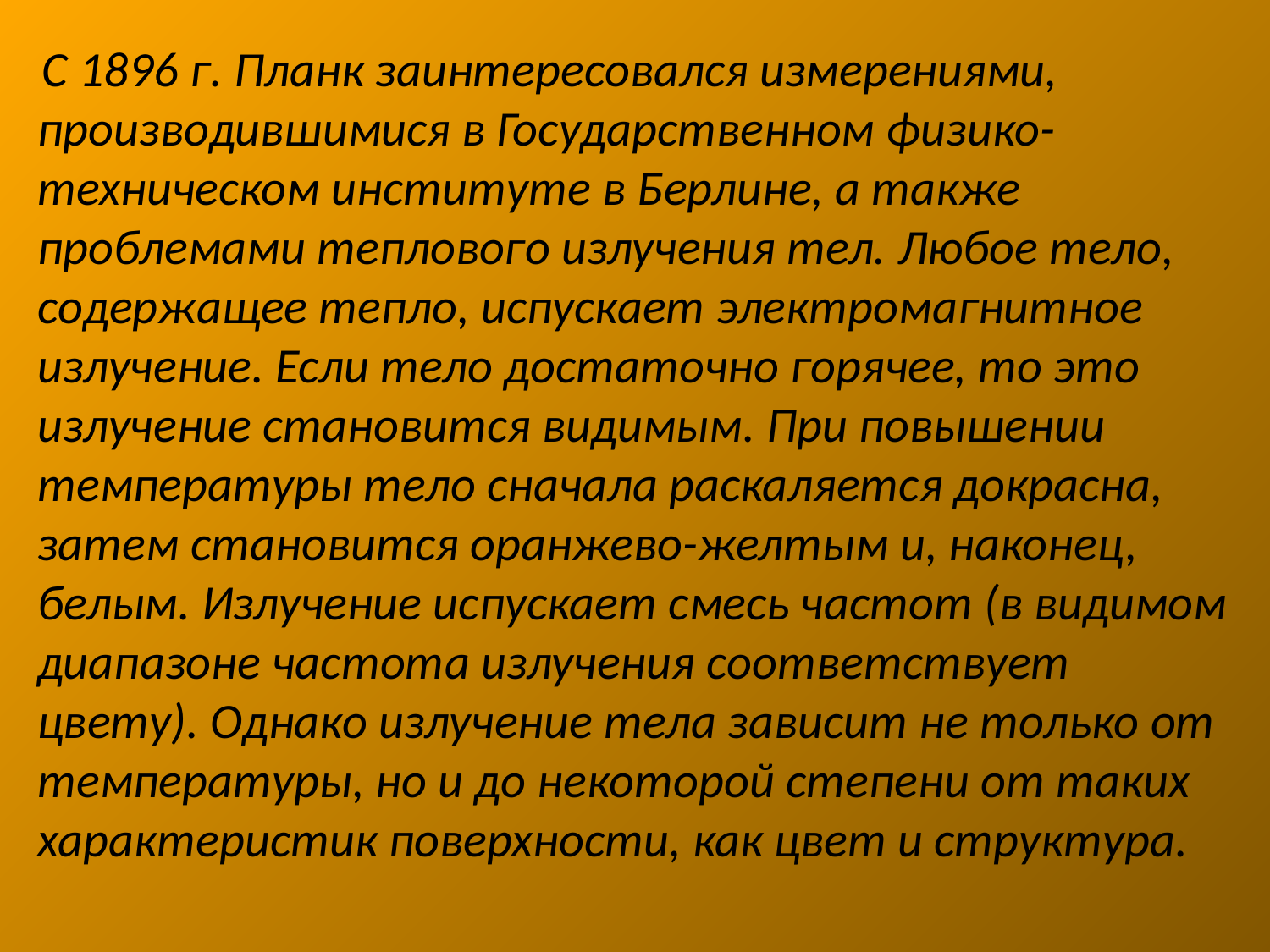

С 1896 г. Планк заинтересовался измерениями, производившимися в Государственном физико-техническом институте в Берлине, а также проблемами теплового излучения тел. Любое тело, содержащее тепло, испускает электромагнитное излучение. Если тело достаточно горячее, то это излучение становится видимым. При повышении температуры тело сначала раскаляется докрасна, затем становится оранжево-желтым и, наконец, белым. Излучение испускает смесь частот (в видимом диапазоне частота излучения соответствует цвету). Однако излучение тела зависит не только от температуры, но и до некоторой степени от таких характеристик поверхности, как цвет и структура.